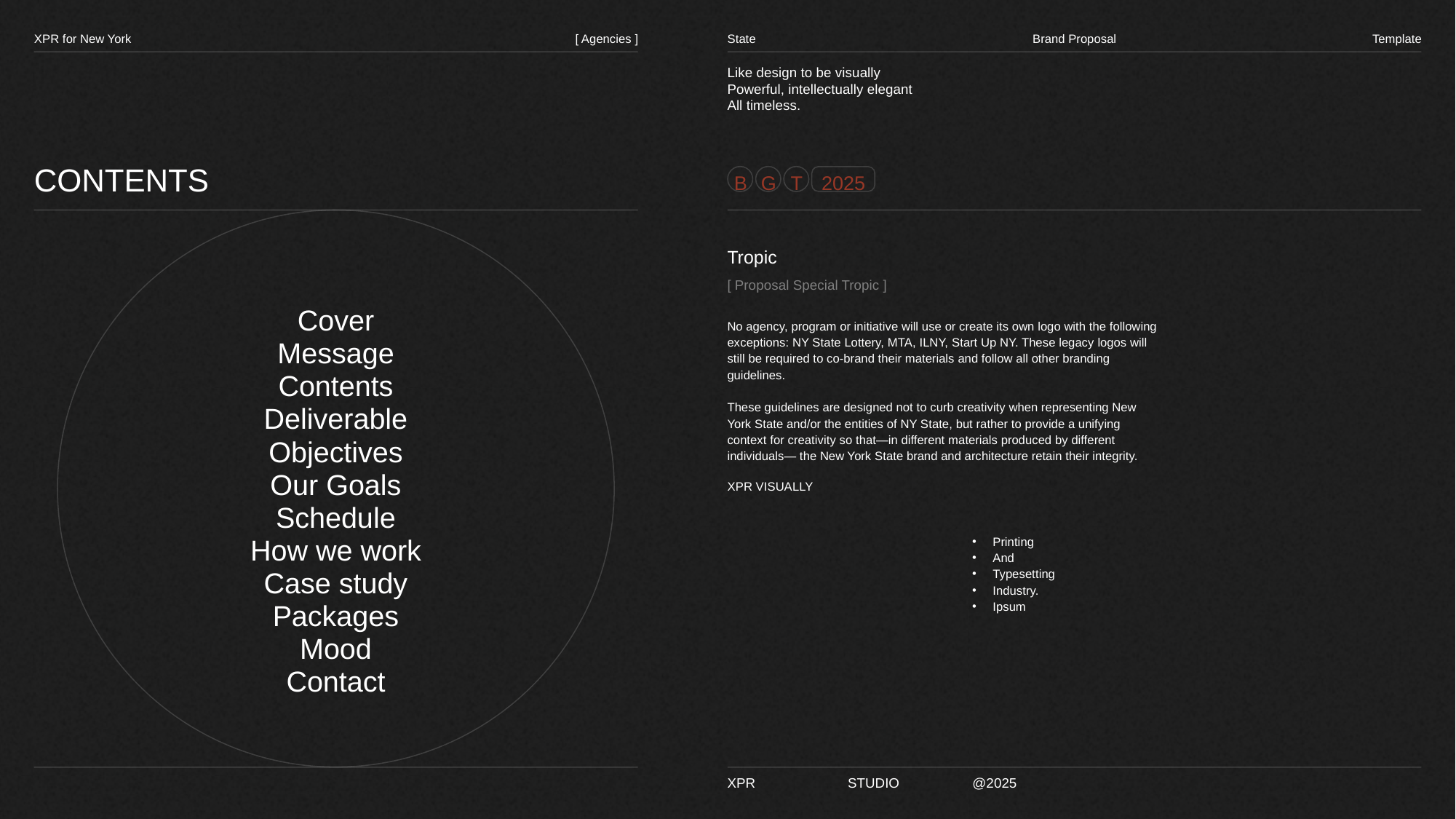

XPR for New York
[ Agencies ]
State
Brand Proposal
Template
Like design to be visually
Powerful, intellectually elegant
All timeless.
CONTENTS
2025
B
G
T

Tropic
[ Proposal Special Tropic ]
Cover
Message
Contents
Deliverable
Objectives
Our Goals
Schedule
How we work
Case study
Packages
Mood
Contact
No agency, program or initiative will use or create its own logo with the following exceptions: NY State Lottery, MTA, ILNY, Start Up NY. These legacy logos will still be required to co-brand their materials and follow all other branding guidelines.

These guidelines are designed not to curb creativity when representing New York State and/or the entities of NY State, but rather to provide a unifying context for creativity so that—in different materials produced by different individuals— the New York State brand and architecture retain their integrity.
XPR VISUALLY
Printing
And
Typesetting
Industry.
Ipsum

XPR
STUDIO
@2025